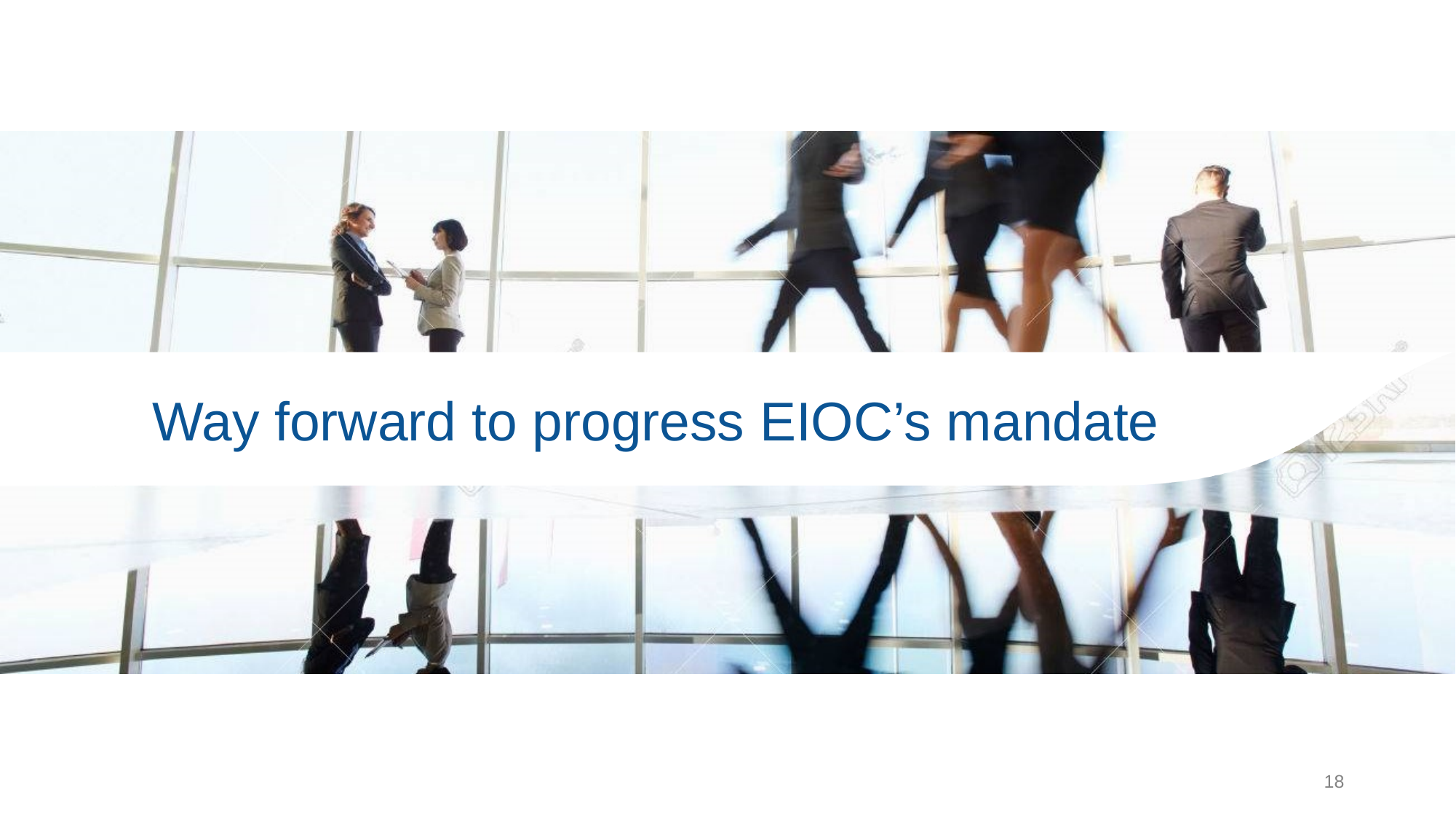

# Way forward to progress EIOC’s mandate
18